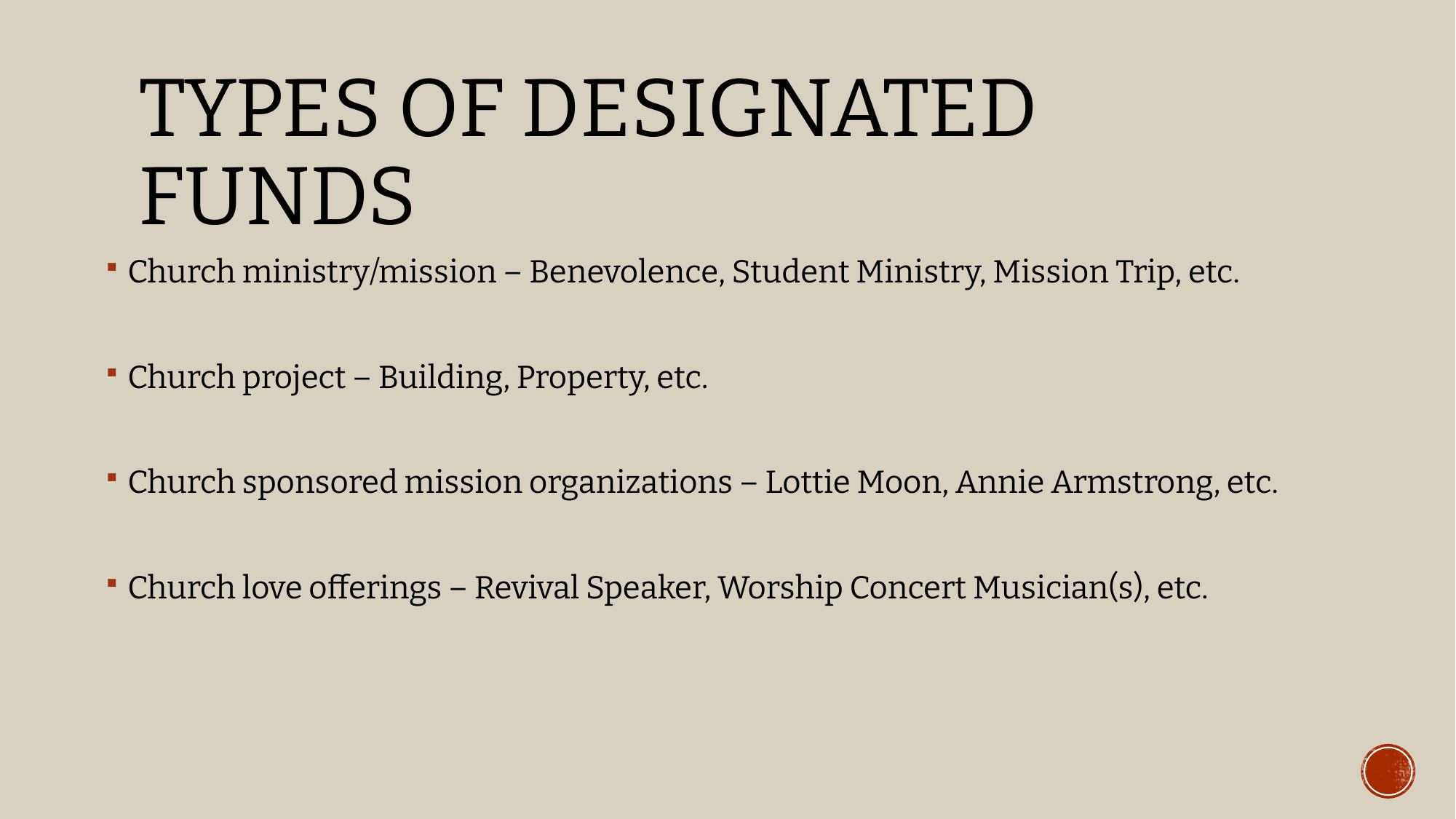

# Types of designated funds
Church ministry/mission – Benevolence, Student Ministry, Mission Trip, etc.

Church project – Building, Property, etc.

Church sponsored mission organizations – Lottie Moon, Annie Armstrong, etc.

Church love offerings – Revival Speaker, Worship Concert Musician(s), etc.